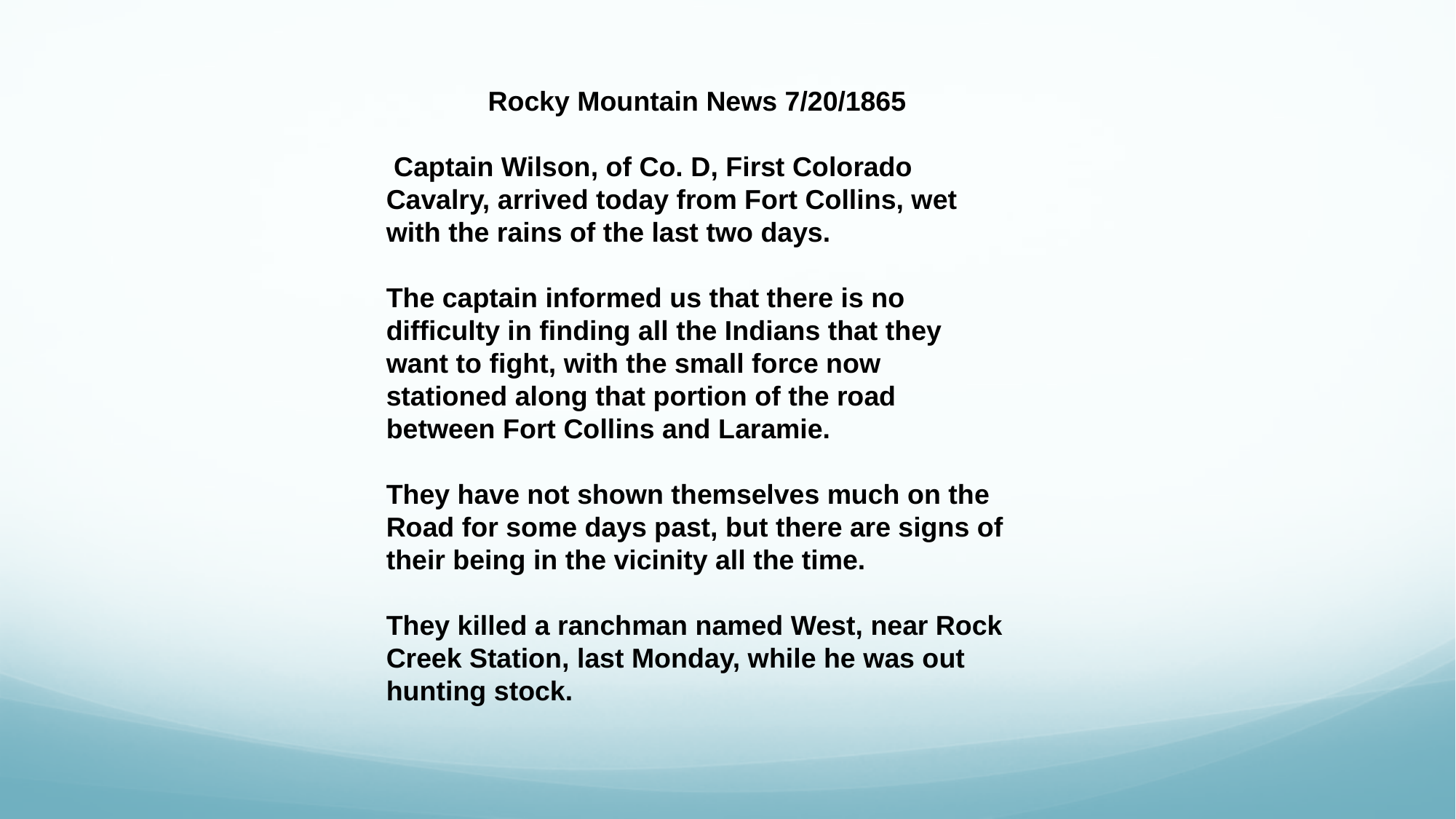

Rocky Mountain News 7/20/1865

 Captain Wilson, of Co. D, First Colorado Cavalry, arrived today from Fort Collins, wet with the rains of the last two days.

The captain informed us that there is no difficulty in finding all the Indians that they want to fight, with the small force now stationed along that portion of the road between Fort Collins and Laramie.

They have not shown themselves much on the
Road for some days past, but there are signs of their being in the vicinity all the time.

They killed a ranchman named West, near Rock Creek Station, last Monday, while he was out hunting stock.